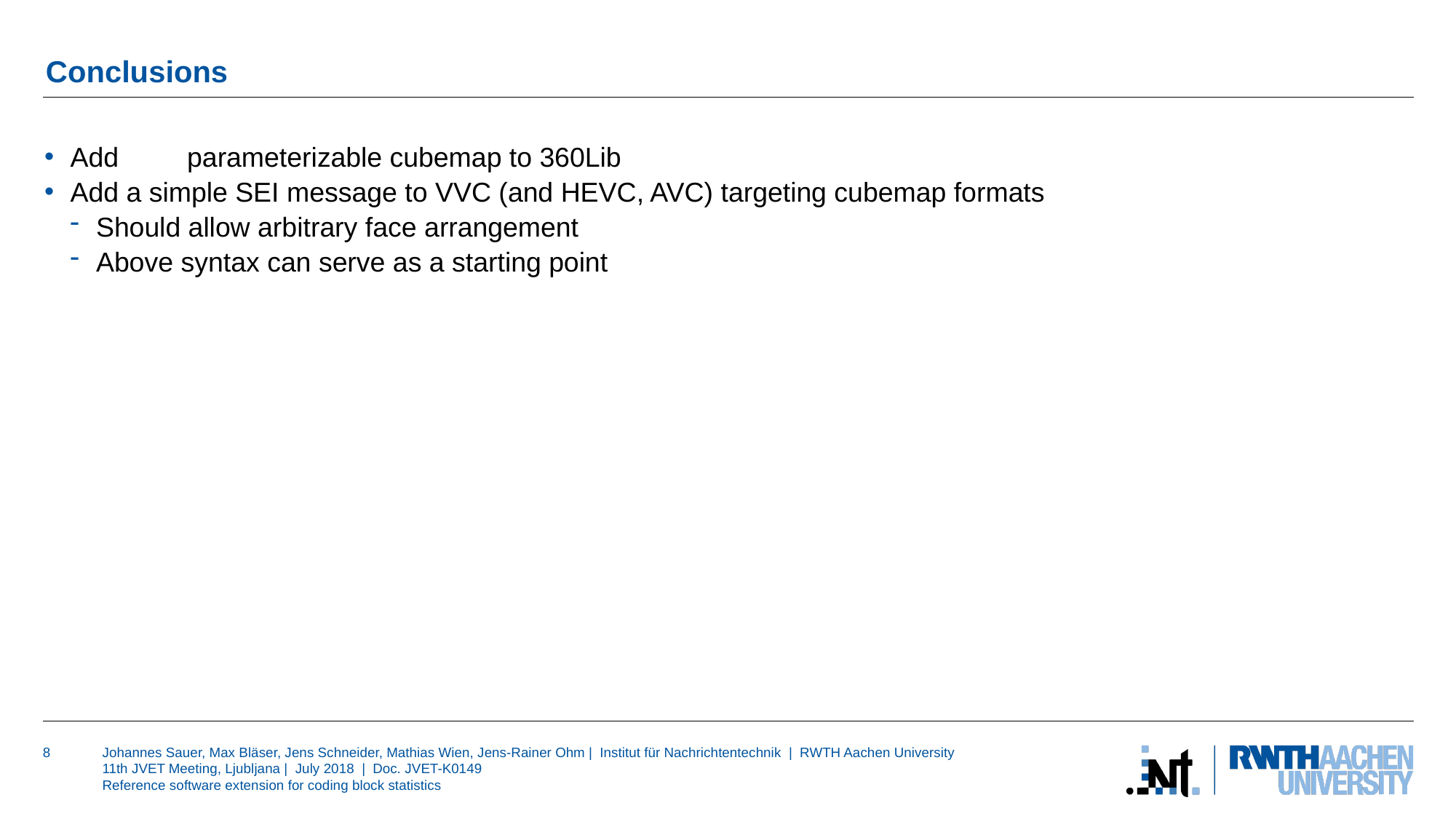

# Conclusions
Add	 parameterizable cubemap to 360Lib
Add a simple SEI message to VVC (and HEVC, AVC) targeting cubemap formats
Should allow arbitrary face arrangement
Above syntax can serve as a starting point